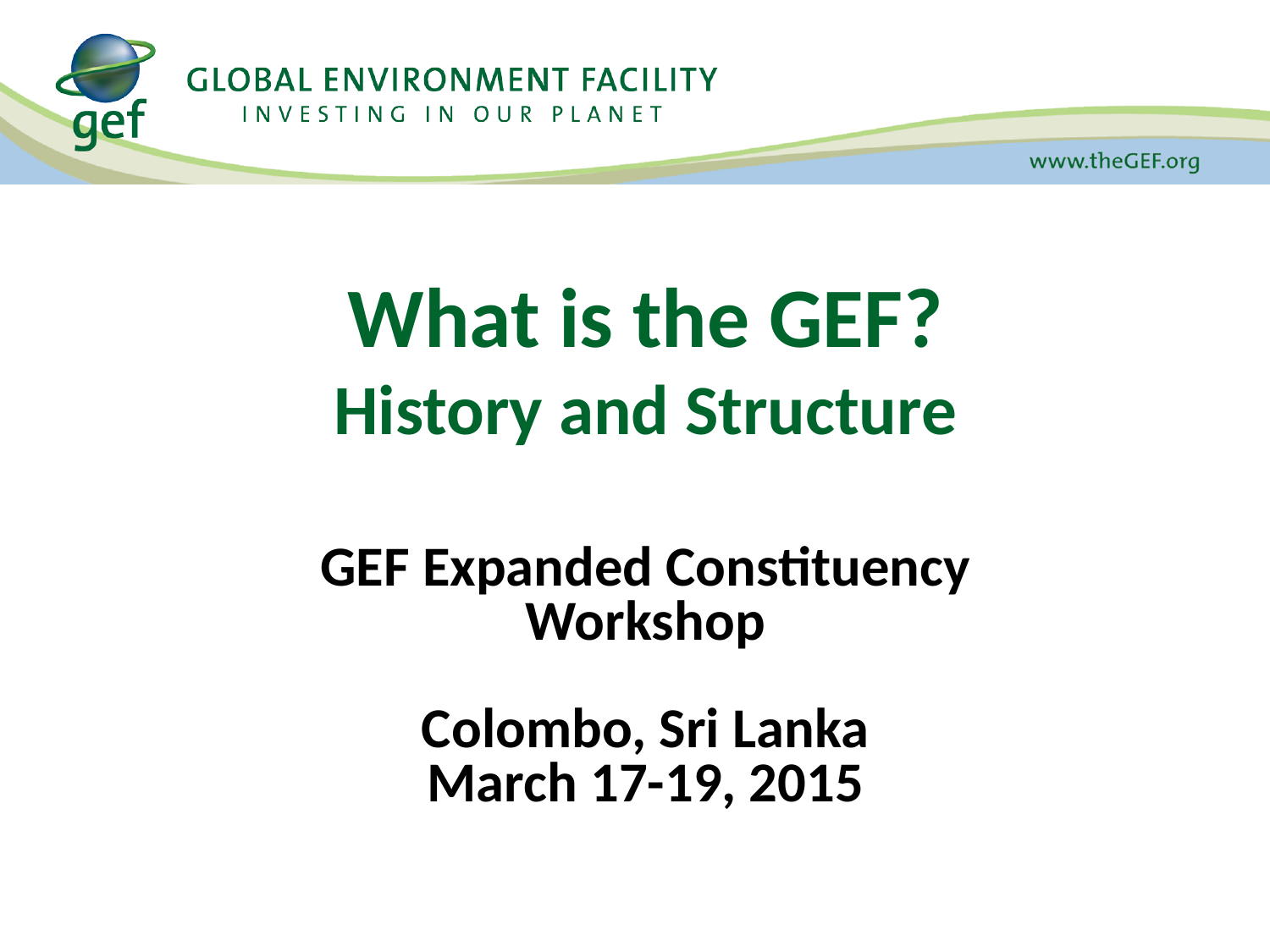

# What is the GEF? History and Structure
GEF Expanded Constituency Workshop

Colombo, Sri Lanka
March 17-19, 2015